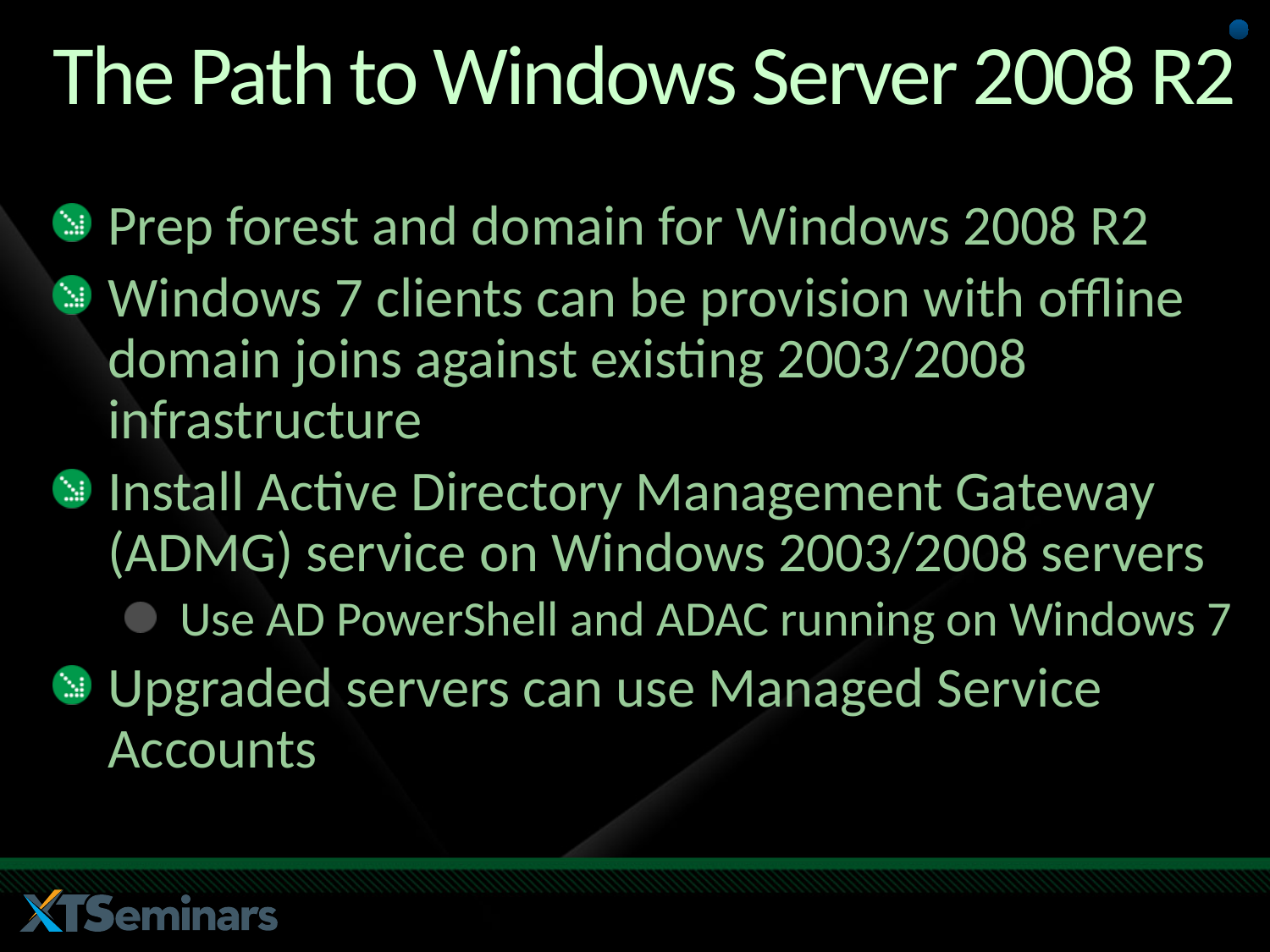

# The Path to Windows Server 2008 R2
Prep forest and domain for Windows 2008 R2
Windows 7 clients can be provision with offline domain joins against existing 2003/2008 infrastructure
Install Active Directory Management Gateway (ADMG) service on Windows 2003/2008 servers
Use AD PowerShell and ADAC running on Windows 7
Upgraded servers can use Managed Service Accounts